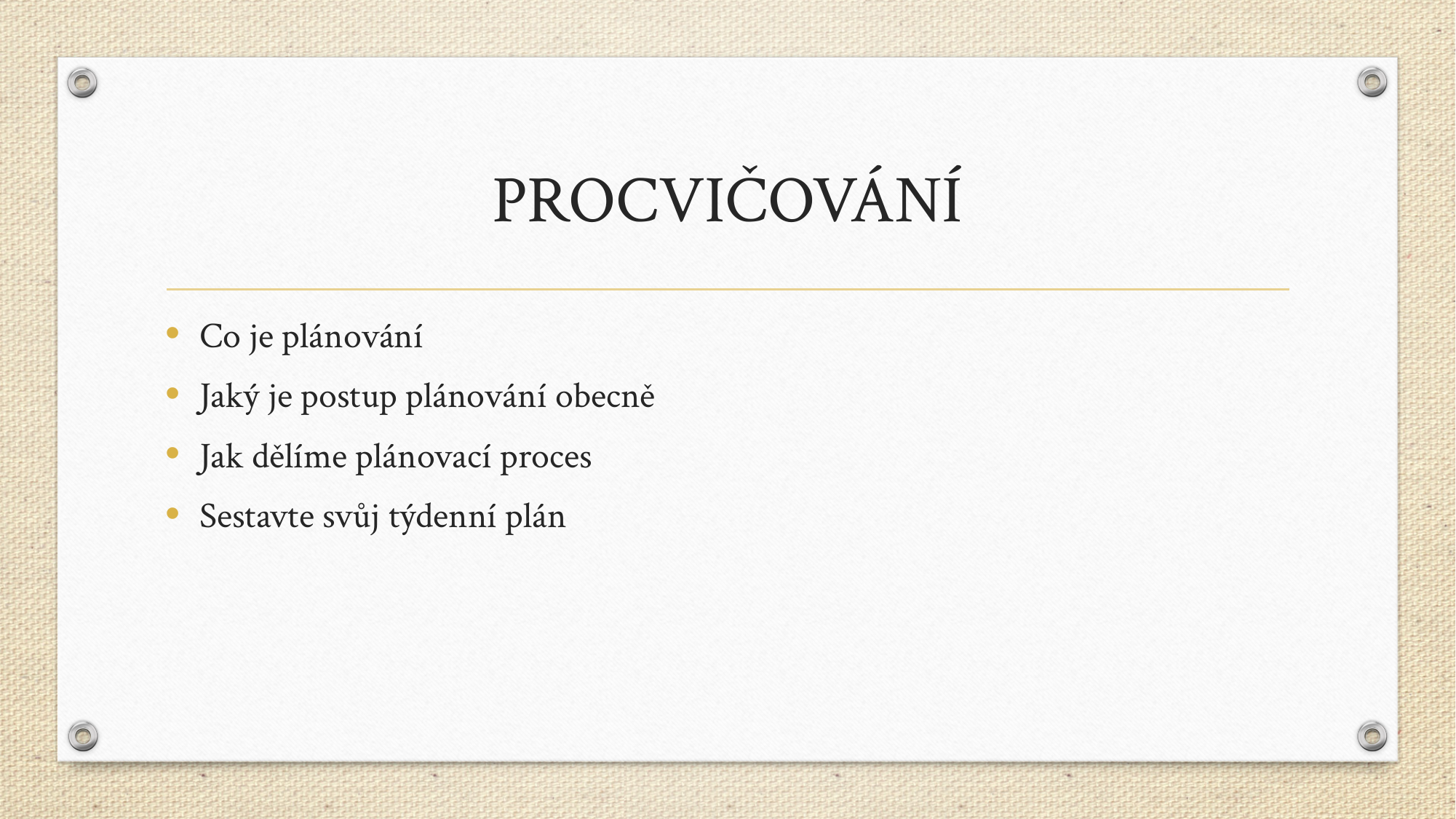

# PROCVIČOVÁNÍ
Co je plánování
Jaký je postup plánování obecně
Jak dělíme plánovací proces
Sestavte svůj týdenní plán